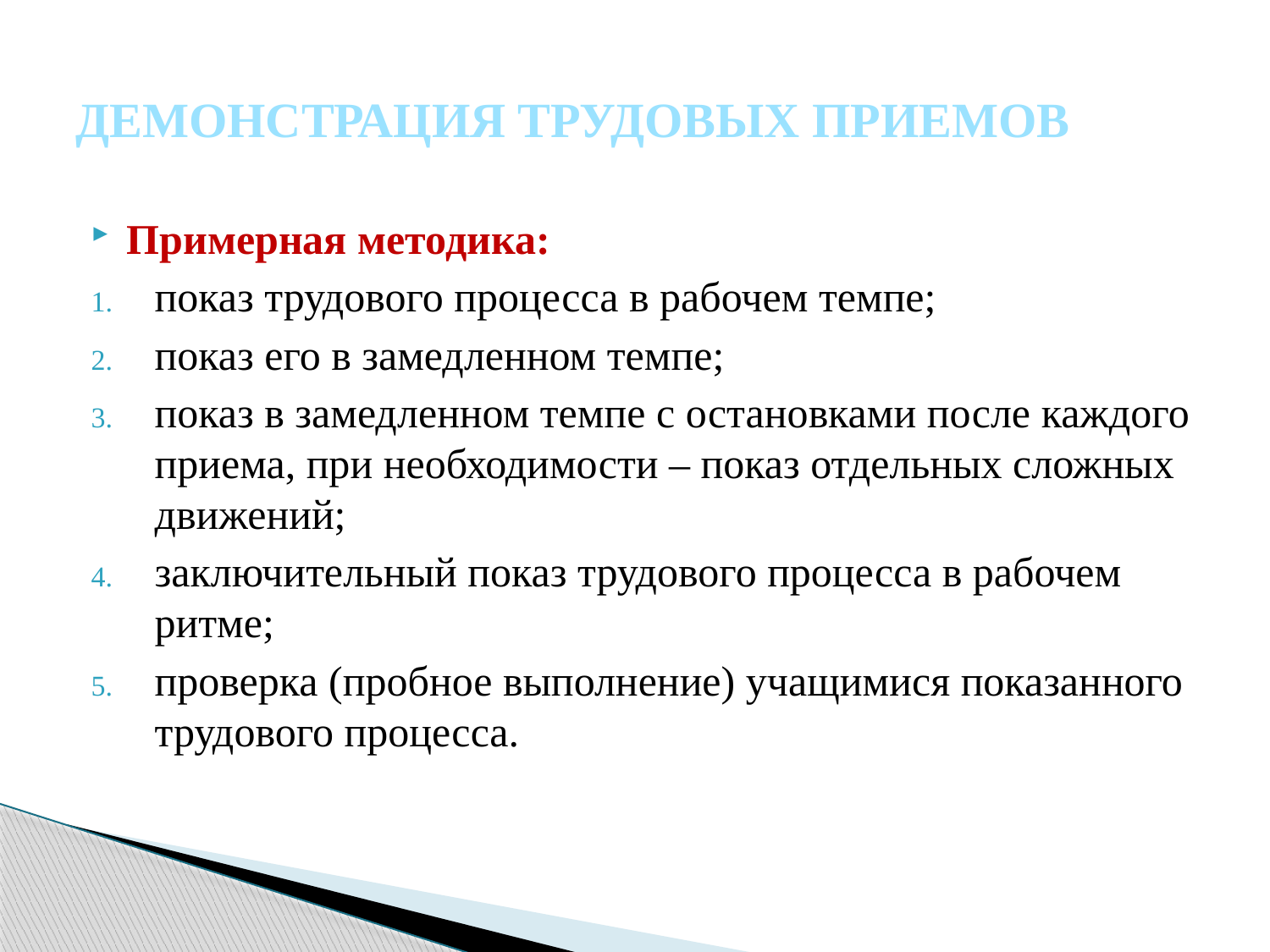

# ДЕМОНСТРАЦИЯ ТРУДОВЫХ ПРИЕМОВ
Примерная методика:
показ трудового процесса в рабочем темпе;
показ его в замедленном темпе;
показ в замедленном темпе с остановками после каждого приема, при необходимости – показ отдельных сложных движений;
заключительный показ трудового процесса в рабочем ритме;
проверка (пробное выполнение) учащимися показанного трудового процесса.